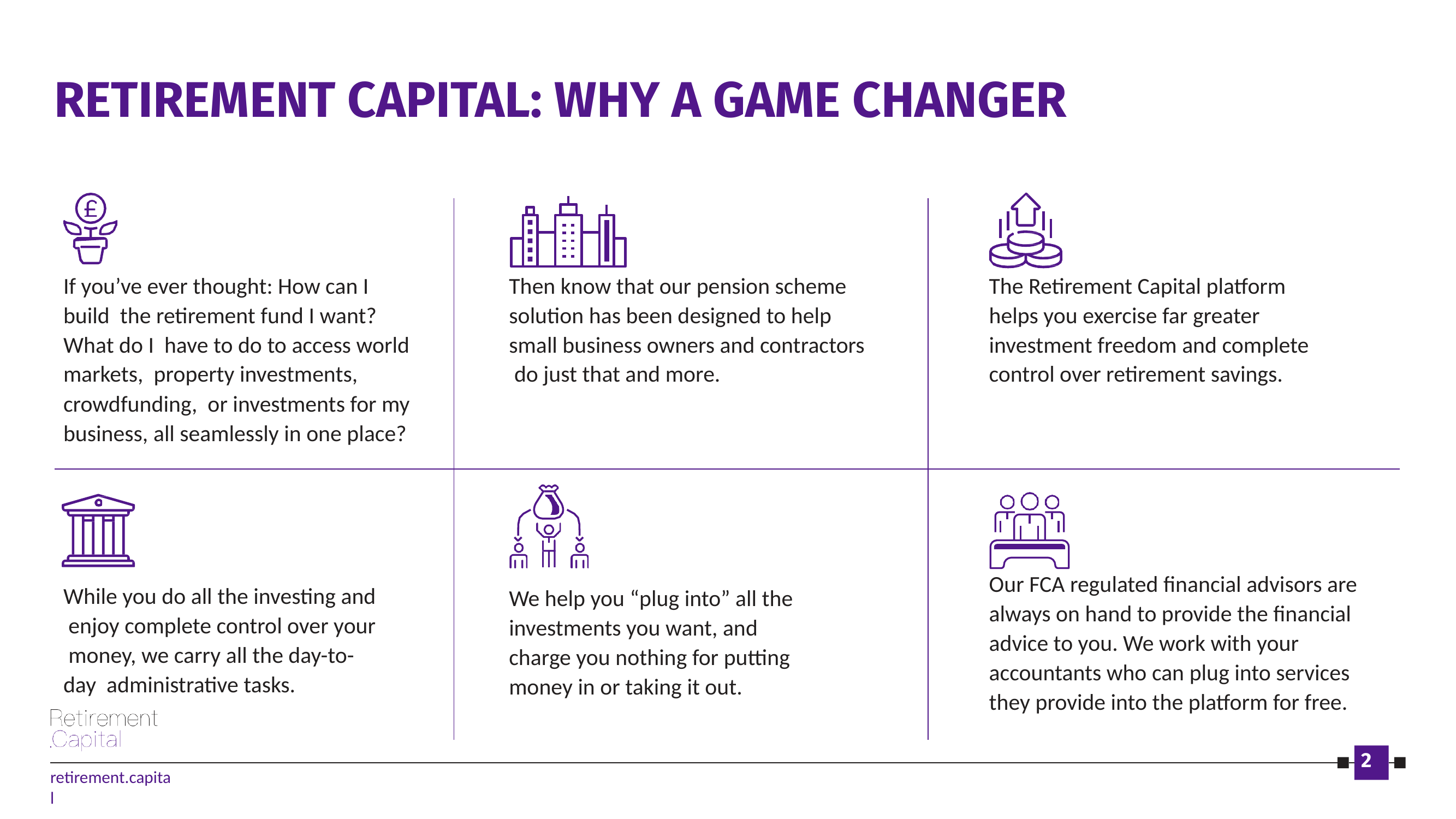

# RETIREMENT CAPITAL: WHY A GAME CHANGER

Then know that our pension scheme  solution has been designed to help  small business owners and contractors  do just that and more.
The Retirement Capital platform helps you exercise far greater investment freedom and complete control over retirement savings.
If you’ve ever thought: How can I build  the retirement fund I want? What do I  have to do to access world markets,  property investments, crowdfunding,  or investments for my business, all seamlessly in one place?

Our FCA regulated financial advisors are always on hand to provide the financial advice to you. We work with your accountants who can plug into services they provide into the platform for free.
While you do all the investing and  enjoy complete control over your  money, we carry all the day-to-day  administrative tasks.
We help you “plug into” all the  investments you want, and charge you nothing for putting money in or taking it out.

2

retirement.capital